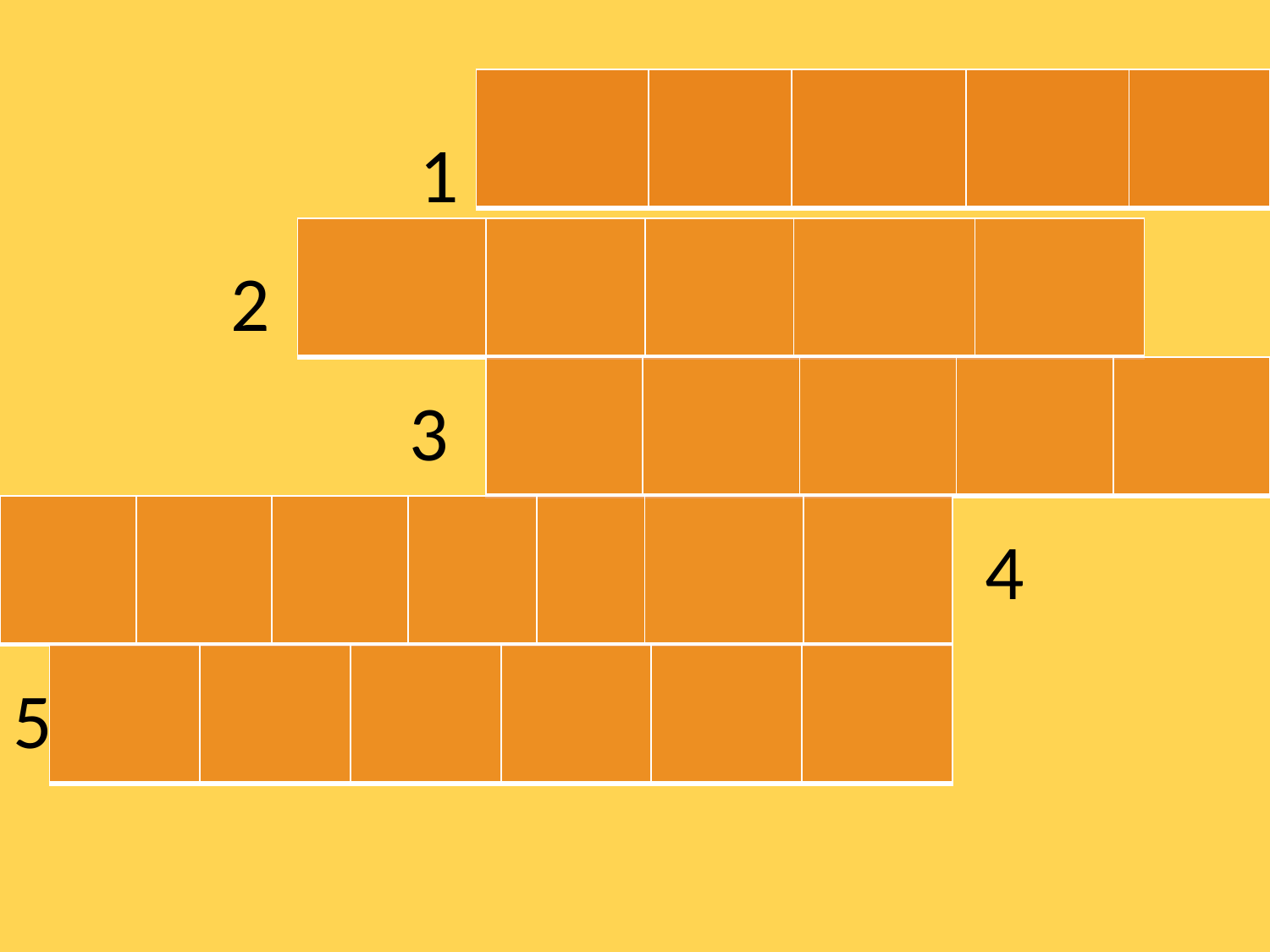

|  |  |  |  |  |
| --- | --- | --- | --- | --- |
1
|  |  |  |  |  |
| --- | --- | --- | --- | --- |
2
|  |  |  |  |  |
| --- | --- | --- | --- | --- |
3
|  |  |  |  |  |  |  |
| --- | --- | --- | --- | --- | --- | --- |
4
|  |  |  |  |  |  |
| --- | --- | --- | --- | --- | --- |
5